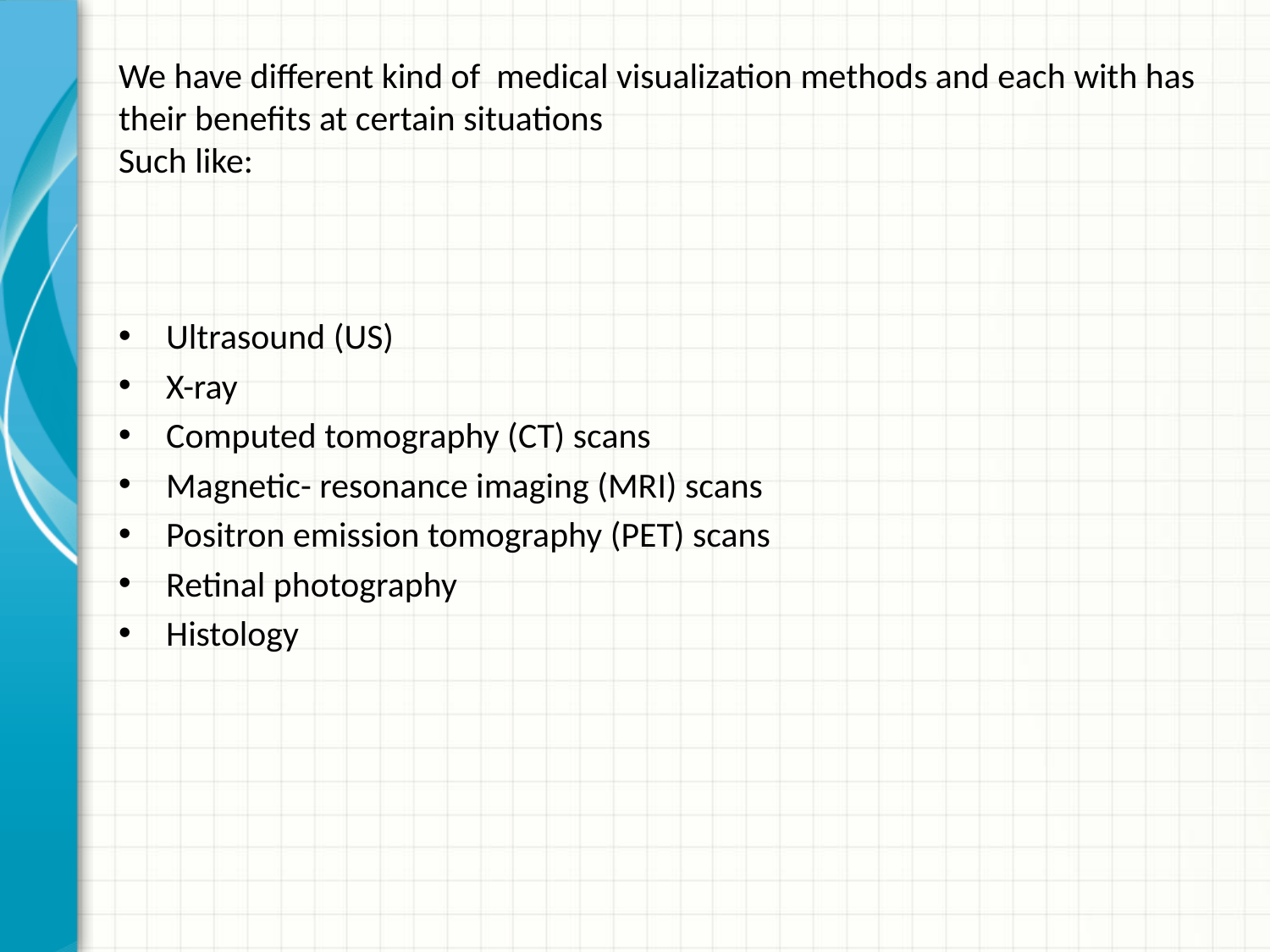

# We have different kind of  medical visualization methods and each with has their benefits at certain situations Such like:

Ultrasound (US)
X-ray
Computed tomography (CT) scans
Magnetic- resonance imaging (MRI) scans
Positron emission tomography (PET) scans
Retinal photography
Histology